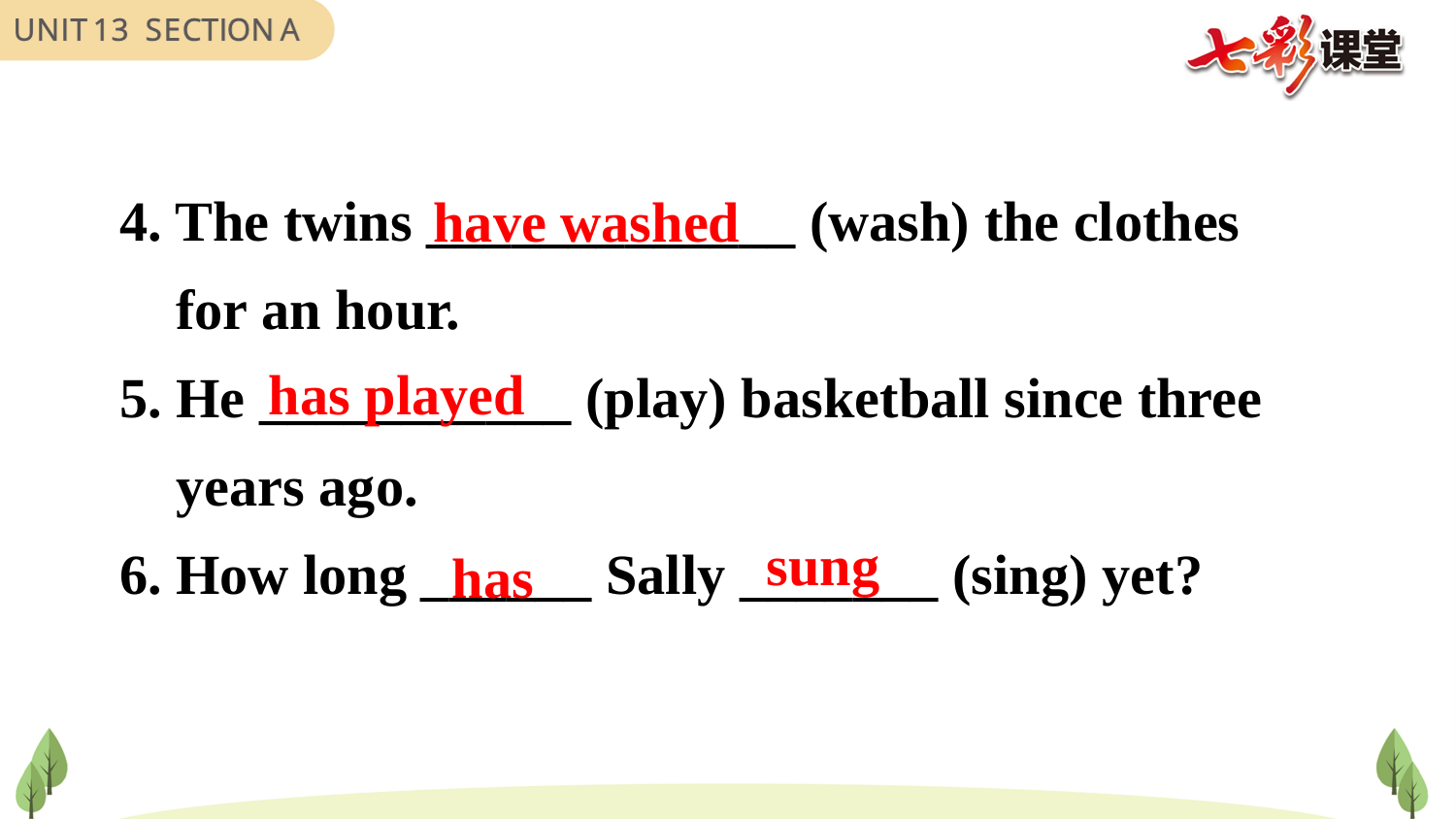

have washed
4. The twins _____________ (wash) the clothes
    for an hour.
5. He ___________ (play) basketball since three
    years ago.
6. How long ______ Sally _______ (sing) yet?
has played
sung
has